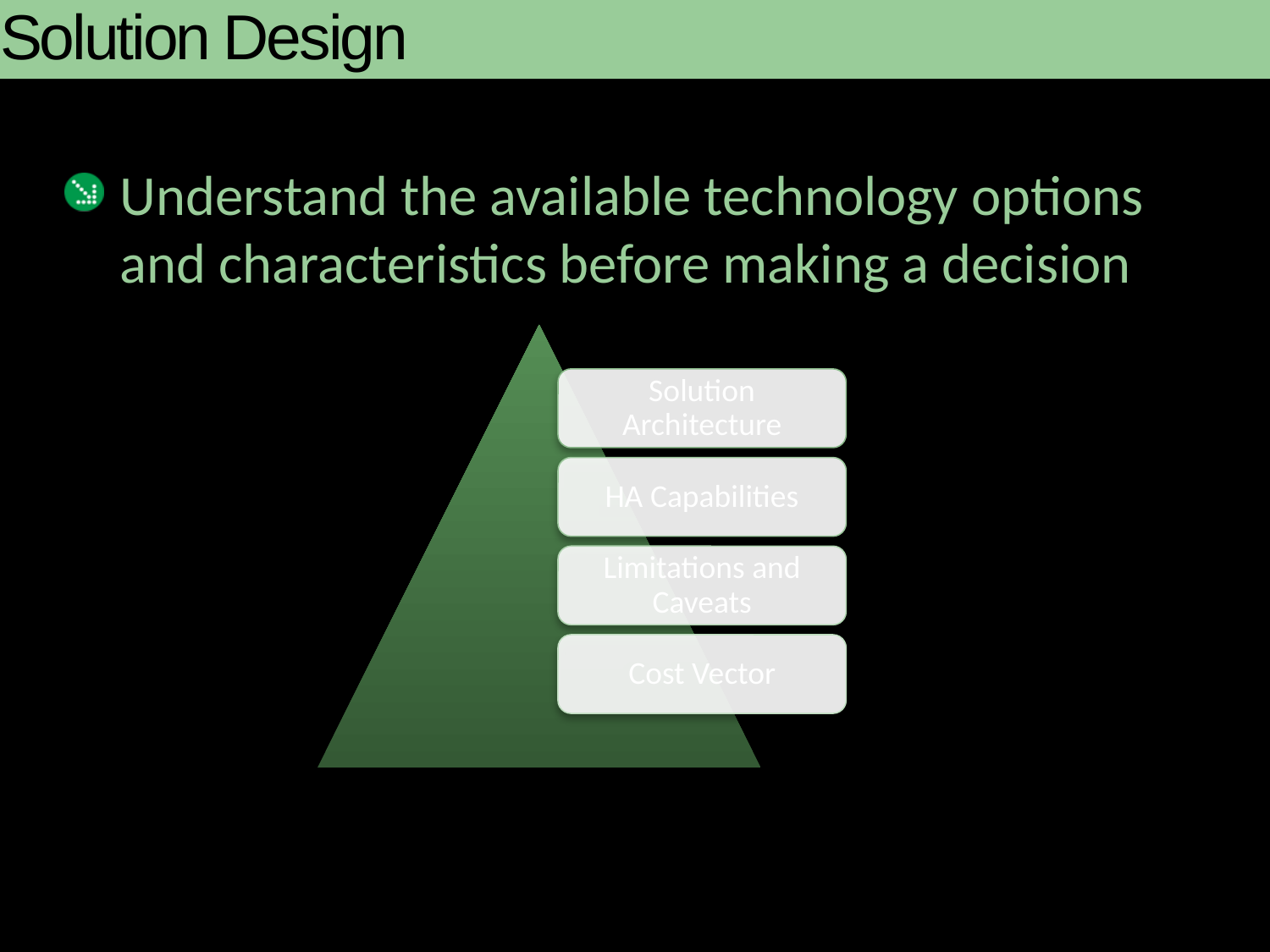

# Solution Design
Understand the available technology options and characteristics before making a decision
Solution Architecture
HA Capabilities
Limitations and Caveats
Cost Vector